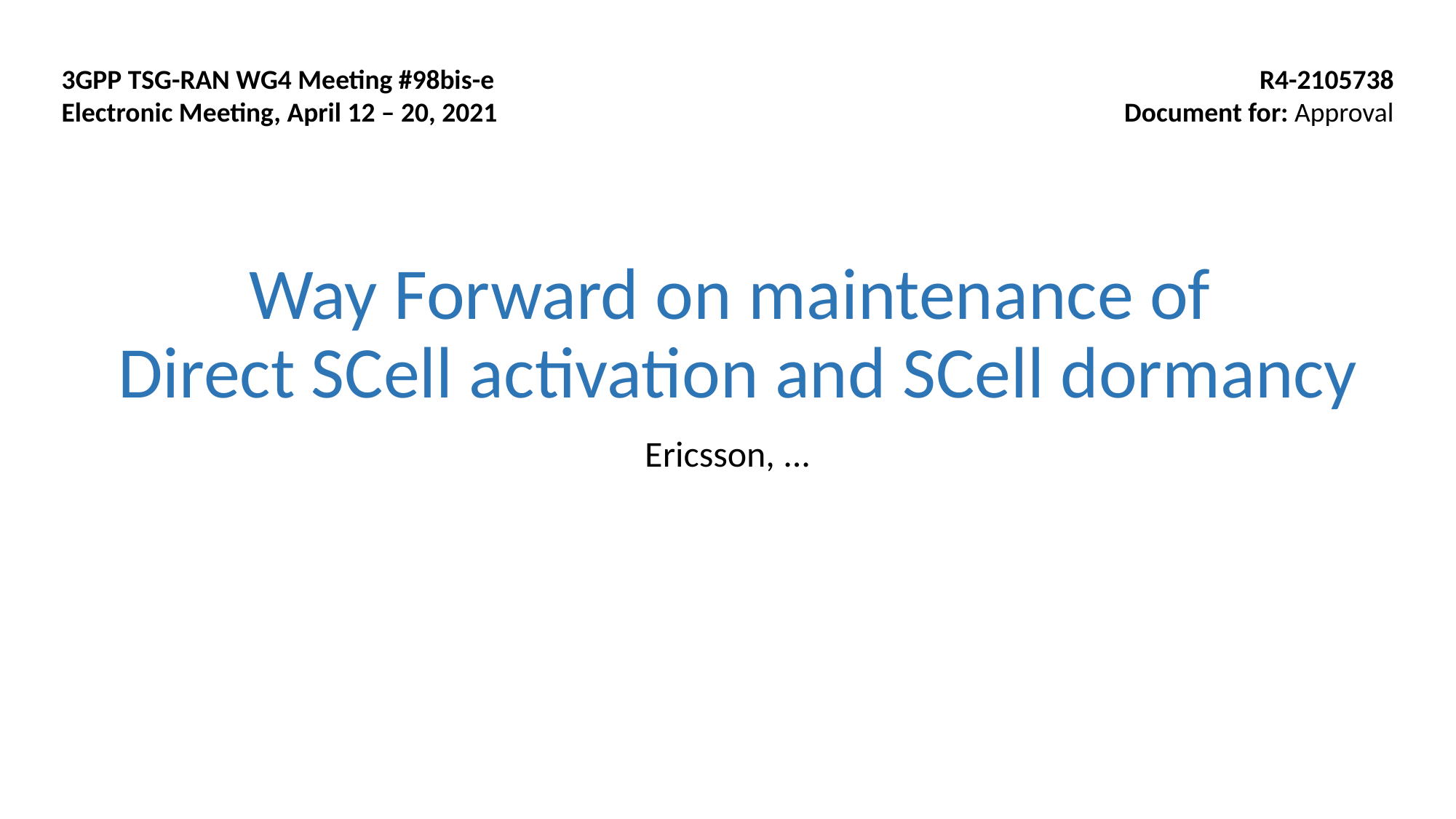

3GPP TSG-RAN WG4 Meeting #98bis-e
Electronic Meeting, April 12 – 20, 2021
R4-2105738
Document for: Approval
# Way Forward on maintenance of Direct SCell activation and SCell dormancy
Ericsson, ...